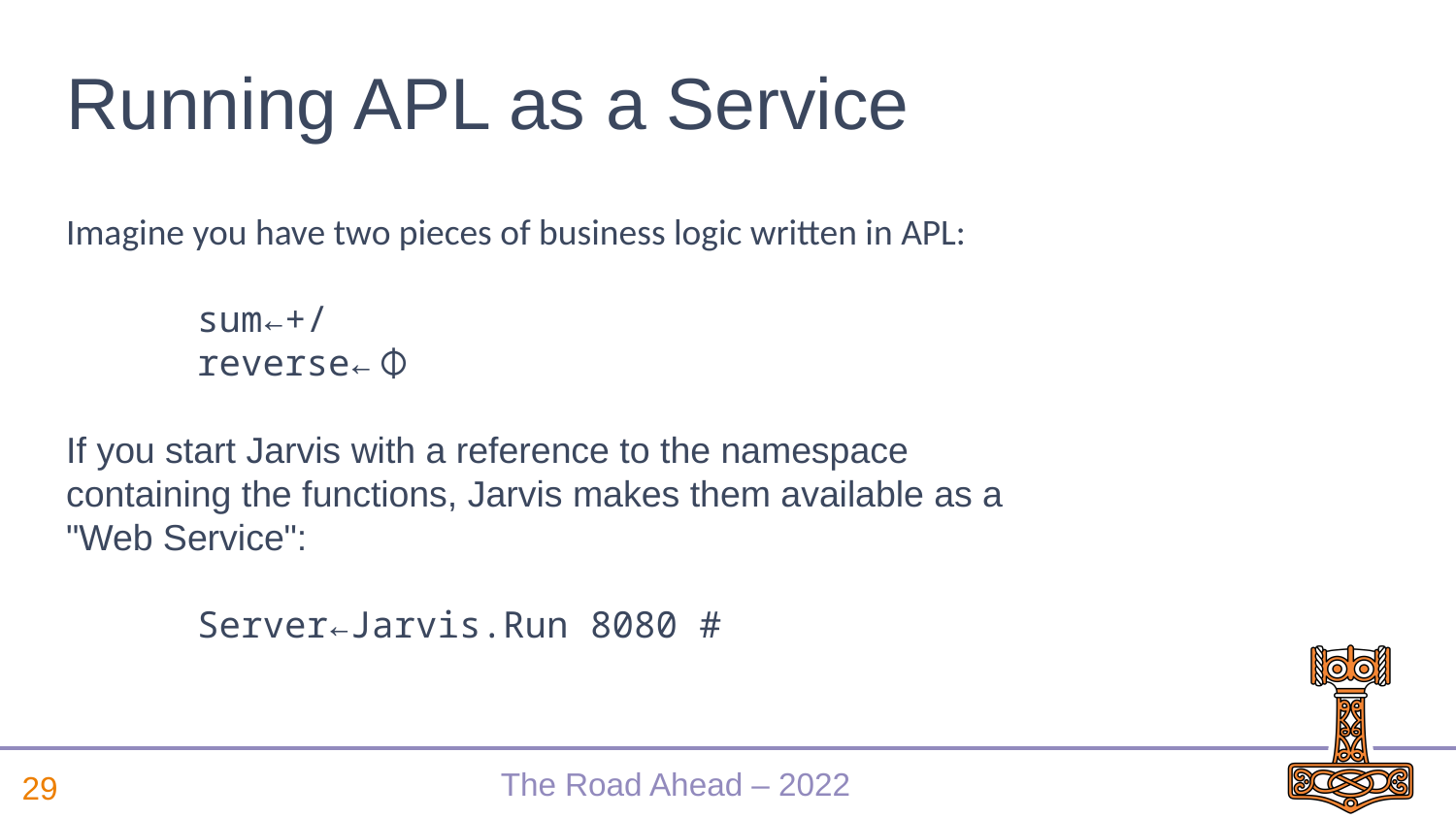

# Running APL as a Service
Imagine you have two pieces of business logic written in APL:
      sum←+/
      reverse←⌽
If you start Jarvis with a reference to the namespace containing the functions, Jarvis makes them available as a "Web Service":
      Server←Jarvis.Run 8080 #